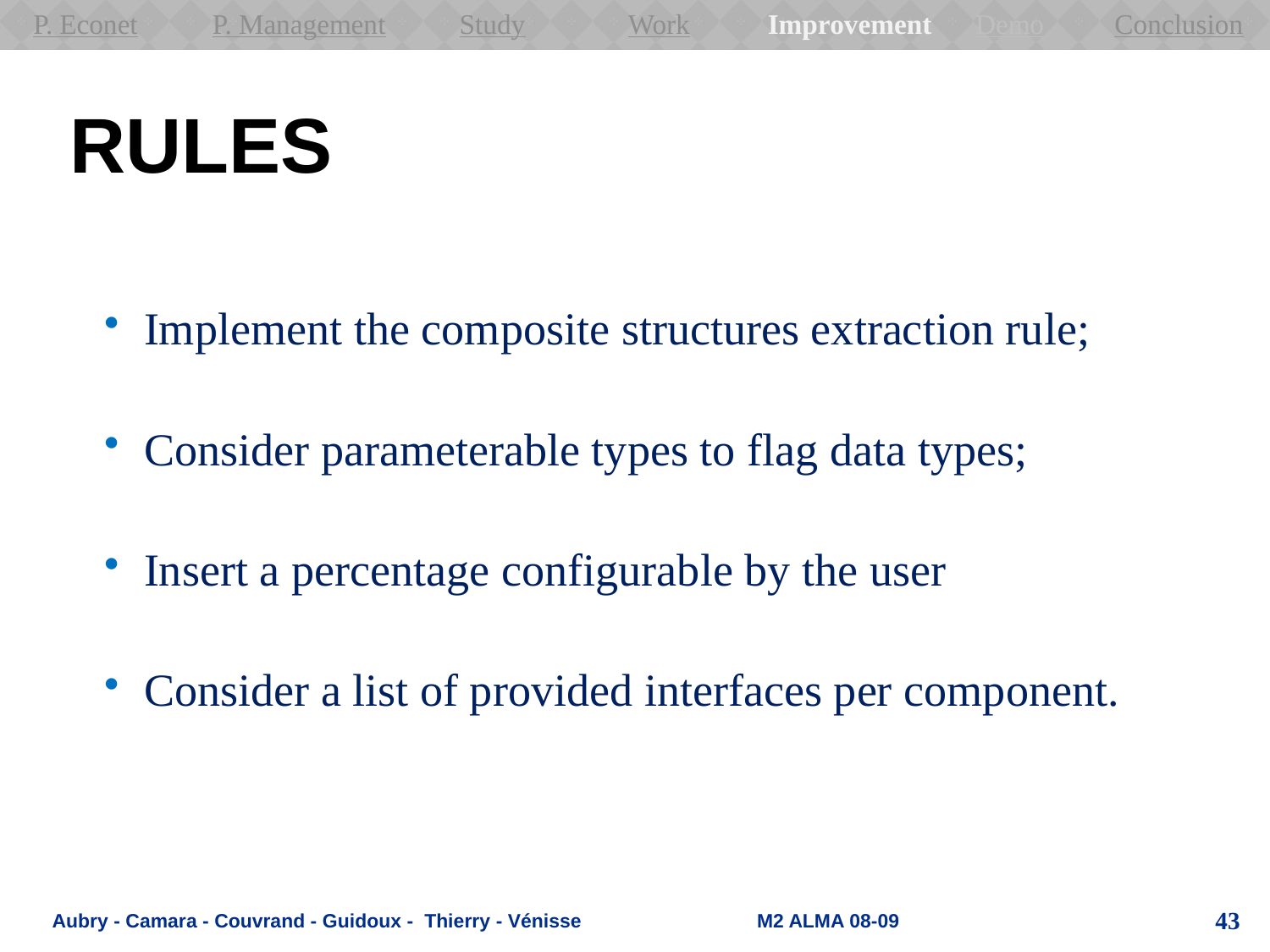

P. Econet
P. Management
Study
Work
Improvement
Conclusion
Demo
# rules
Implement the composite structures extraction rule;
Consider parameterable types to flag data types;
Insert a percentage configurable by the user
Consider a list of provided interfaces per component.

Aubry - Camara - Couvrand - Guidoux -  Thierry - Vénisse                                M2 ALMA 08-09
43